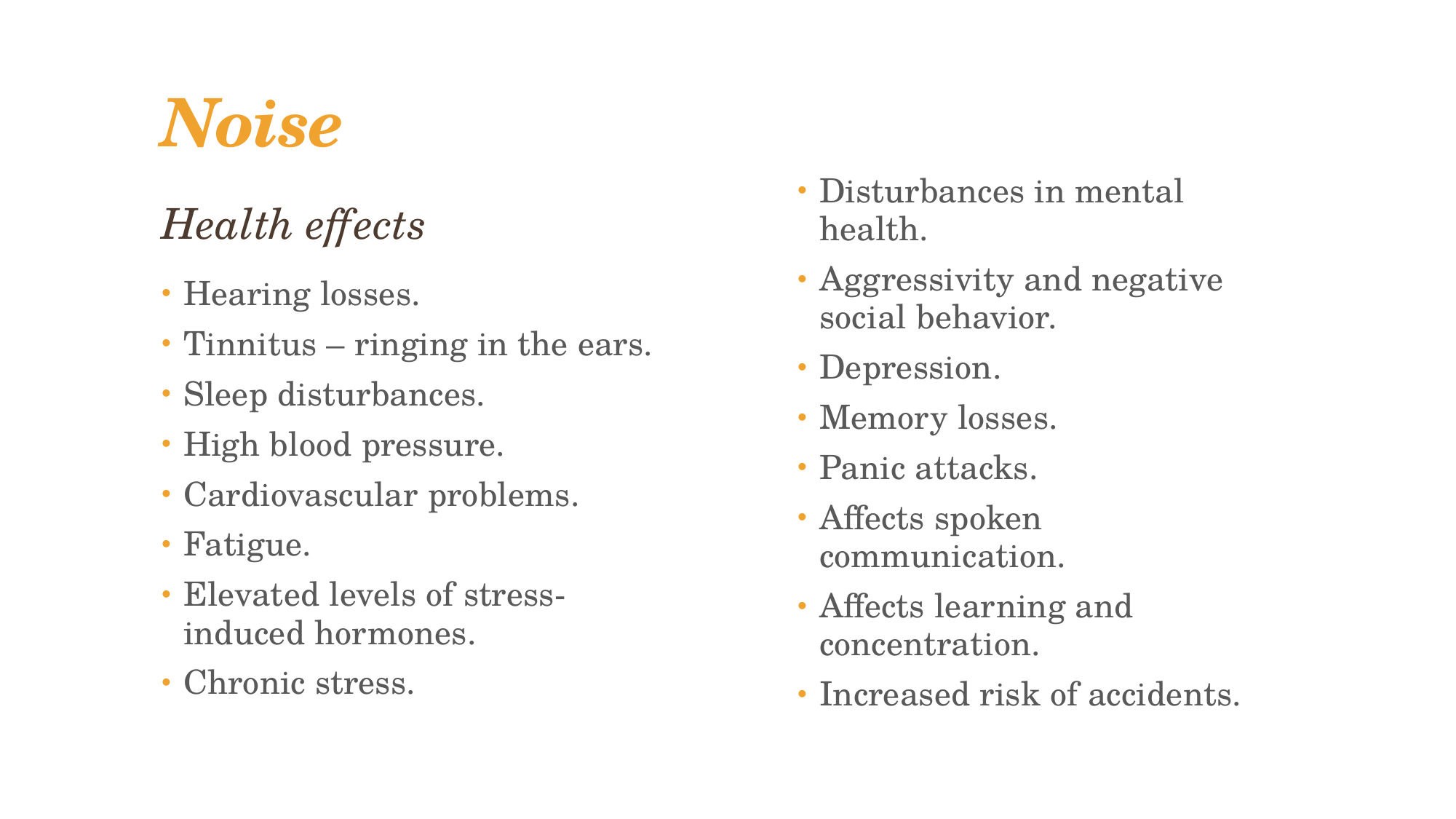

# Noise
Health effects
Disturbances in mental health.
Aggressivity and negative social behavior.
Depression.
Memory losses.
Panic attacks.
Affects spoken communication.
Affects learning and concentration.
Increased risk of accidents.
Hearing losses.
Tinnitus – ringing in the ears.
Sleep disturbances.
High blood pressure.
Cardiovascular problems.
Fatigue.
Elevated levels of stress-induced hormones.
Chronic stress.
Dr.IEcheverry_KSU_CAMS_CHS_HE 2nd3637
24